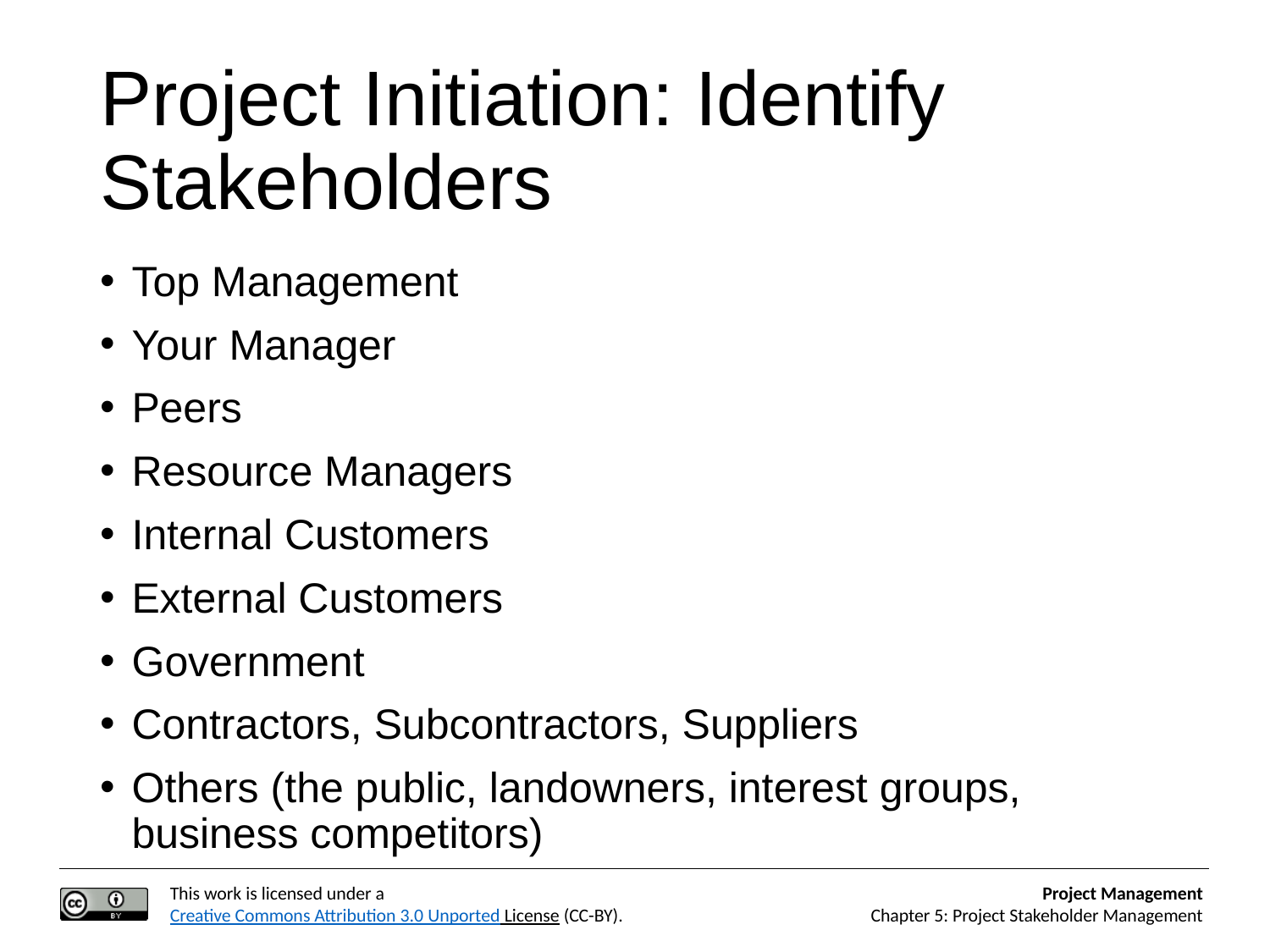

# Project Initiation: Identify Stakeholders
Top Management
Your Manager
Peers
Resource Managers
Internal Customers
External Customers
Government
Contractors, Subcontractors, Suppliers
Others (the public, landowners, interest groups, business competitors)